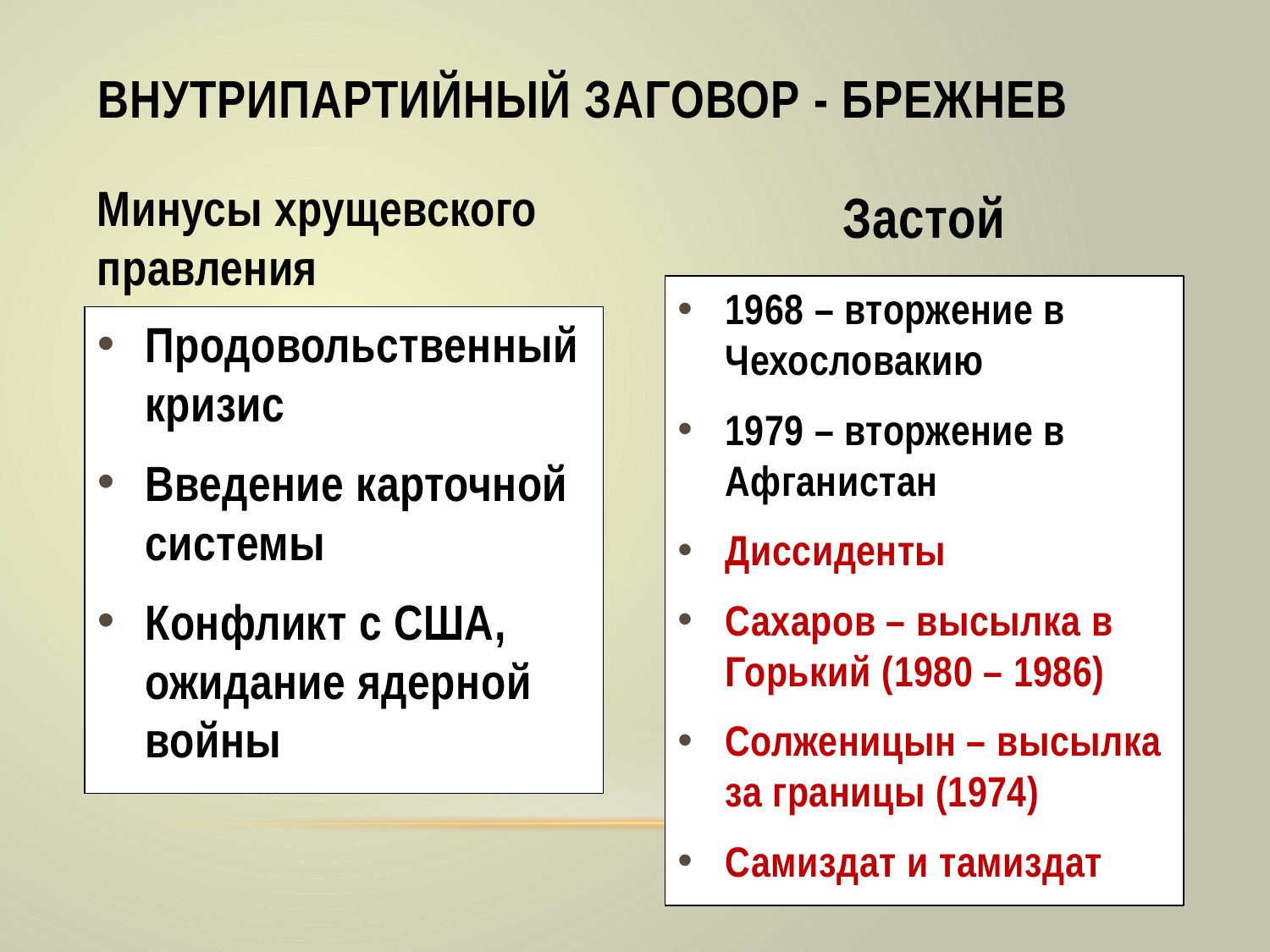

# Внутрипартийный заговор - Брежнев
Застой
Минусы хрущевского правления
1968 – вторжение в Чехословакию
1979 – вторжение в Афганистан
Диссиденты
Сахаров – высылка в Горький (1980 – 1986)
Солженицын – высылка за границы (1974)
Самиздат и тамиздат
Продовольственный кризис
Введение карточной системы
Конфликт с США, ожидание ядерной войны